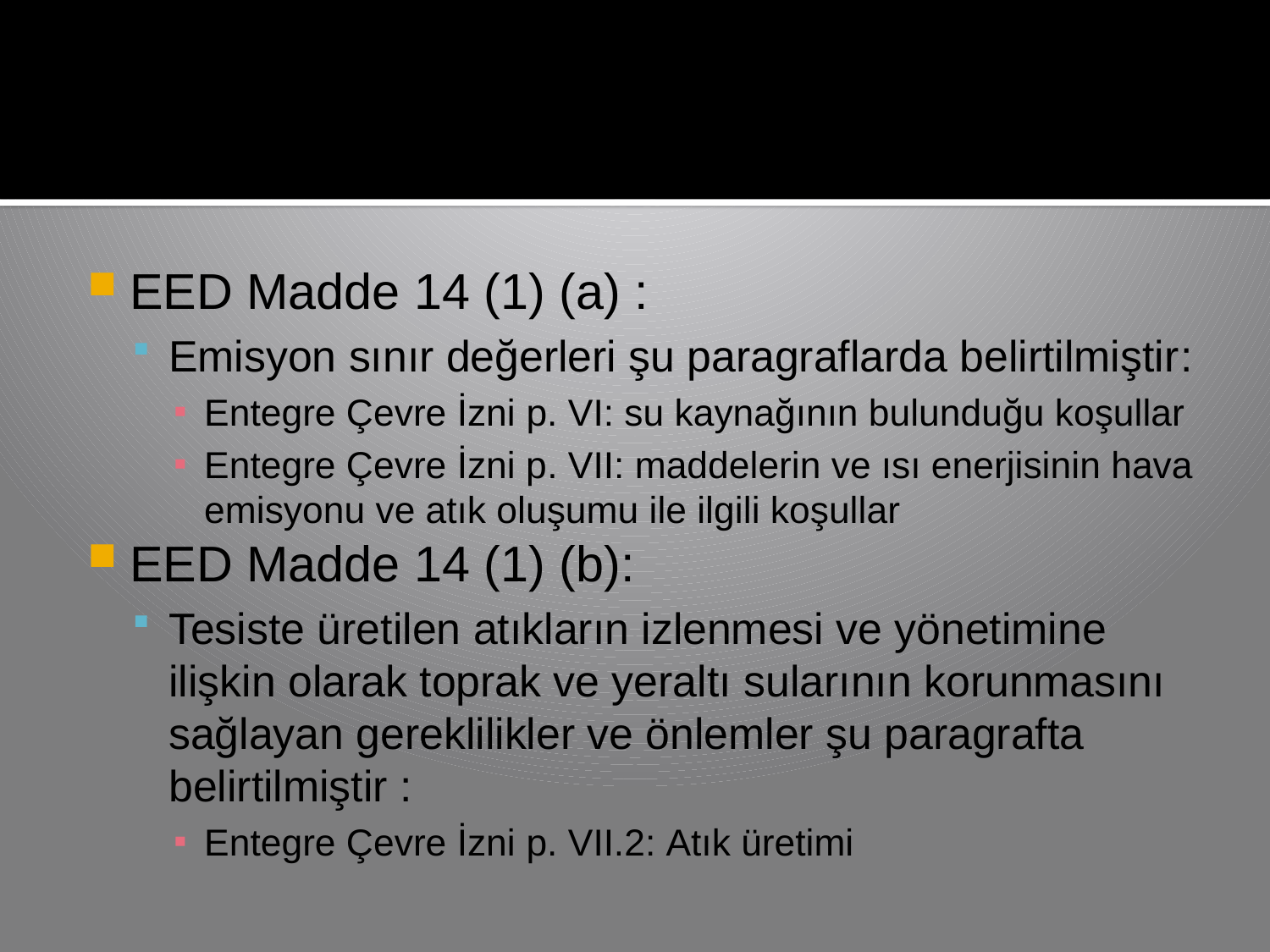

#
EED Madde 14 (1) (a) :
Emisyon sınır değerleri şu paragraflarda belirtilmiştir:
Entegre Çevre İzni p. VI: su kaynağının bulunduğu koşullar
Entegre Çevre İzni p. VII: maddelerin ve ısı enerjisinin hava emisyonu ve atık oluşumu ile ilgili koşullar
EED Madde 14 (1) (b):
Tesiste üretilen atıkların izlenmesi ve yönetimine ilişkin olarak toprak ve yeraltı sularının korunmasını sağlayan gereklilikler ve önlemler şu paragrafta belirtilmiştir :
Entegre Çevre İzni p. VII.2: Atık üretimi